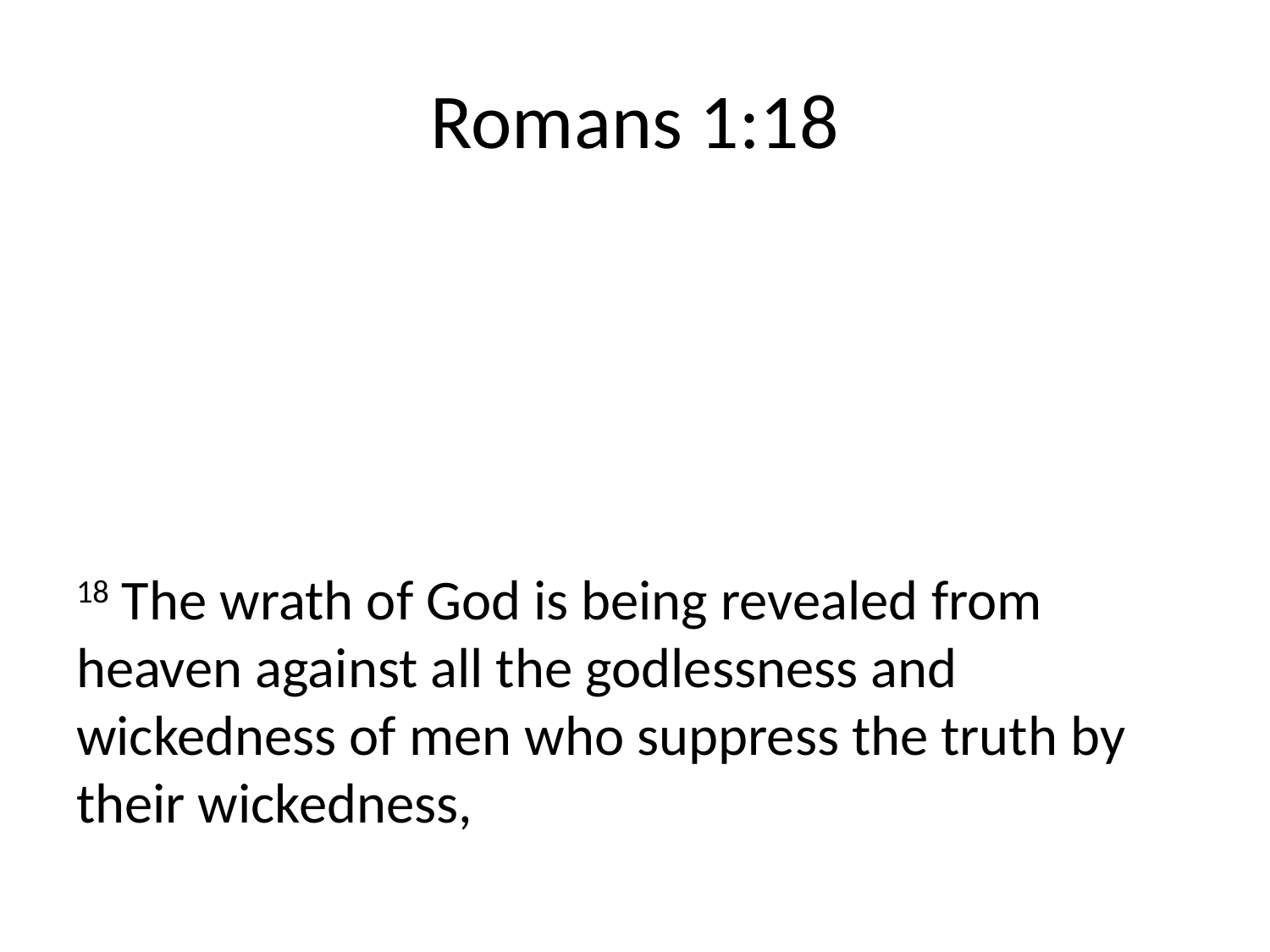

# Romans 1:18

18 The wrath of God is being revealed from heaven against all the godlessness and wickedness of men who suppress the truth by their wickedness,